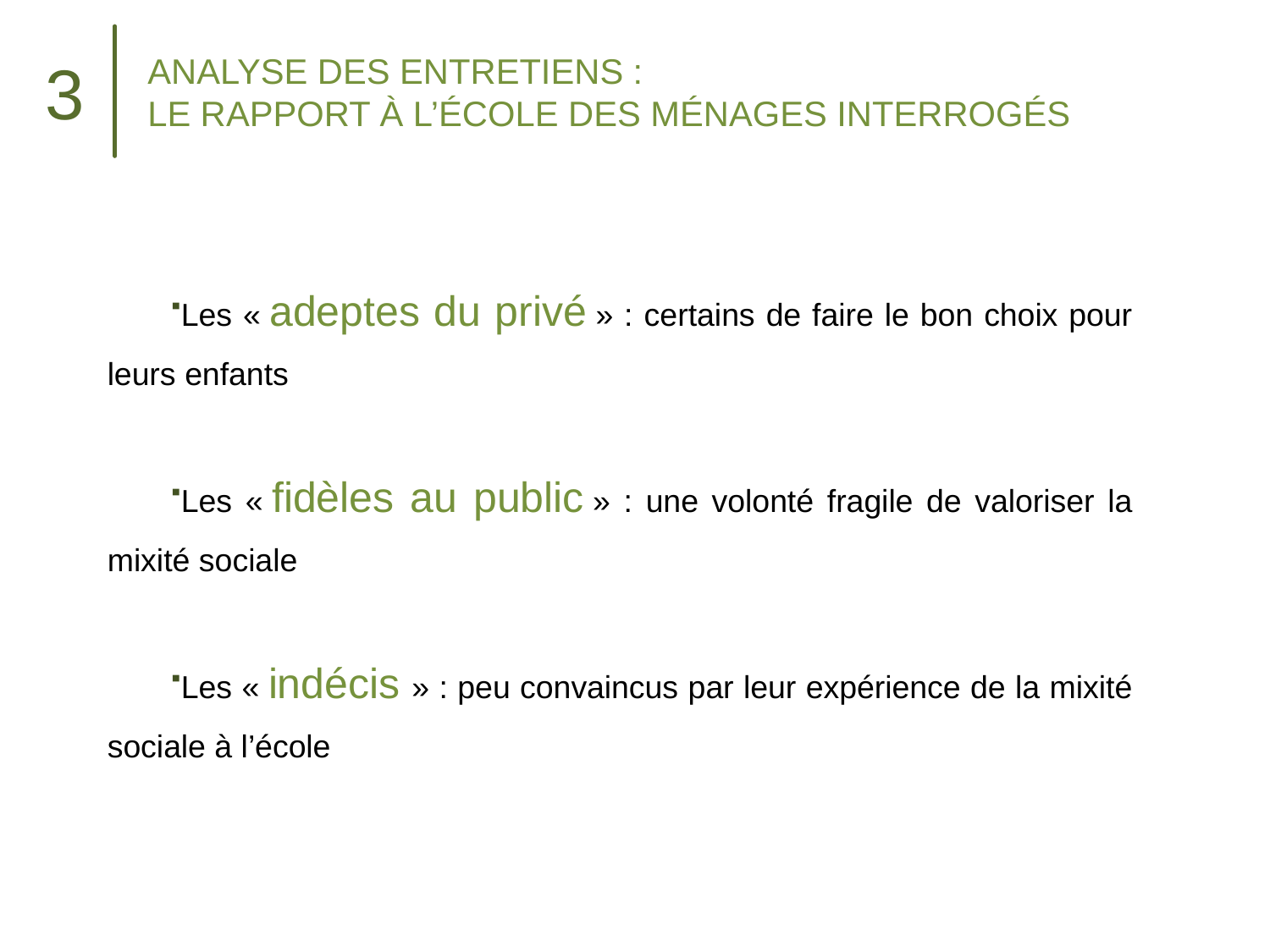

Analyse des entretiens :
le rapport à l’école des ménages interrogés
3
Les « adeptes du privé » : certains de faire le bon choix pour leurs enfants
Les « fidèles au public » : une volonté fragile de valoriser la mixité sociale
Les « indécis » : peu convaincus par leur expérience de la mixité sociale à l’école

8